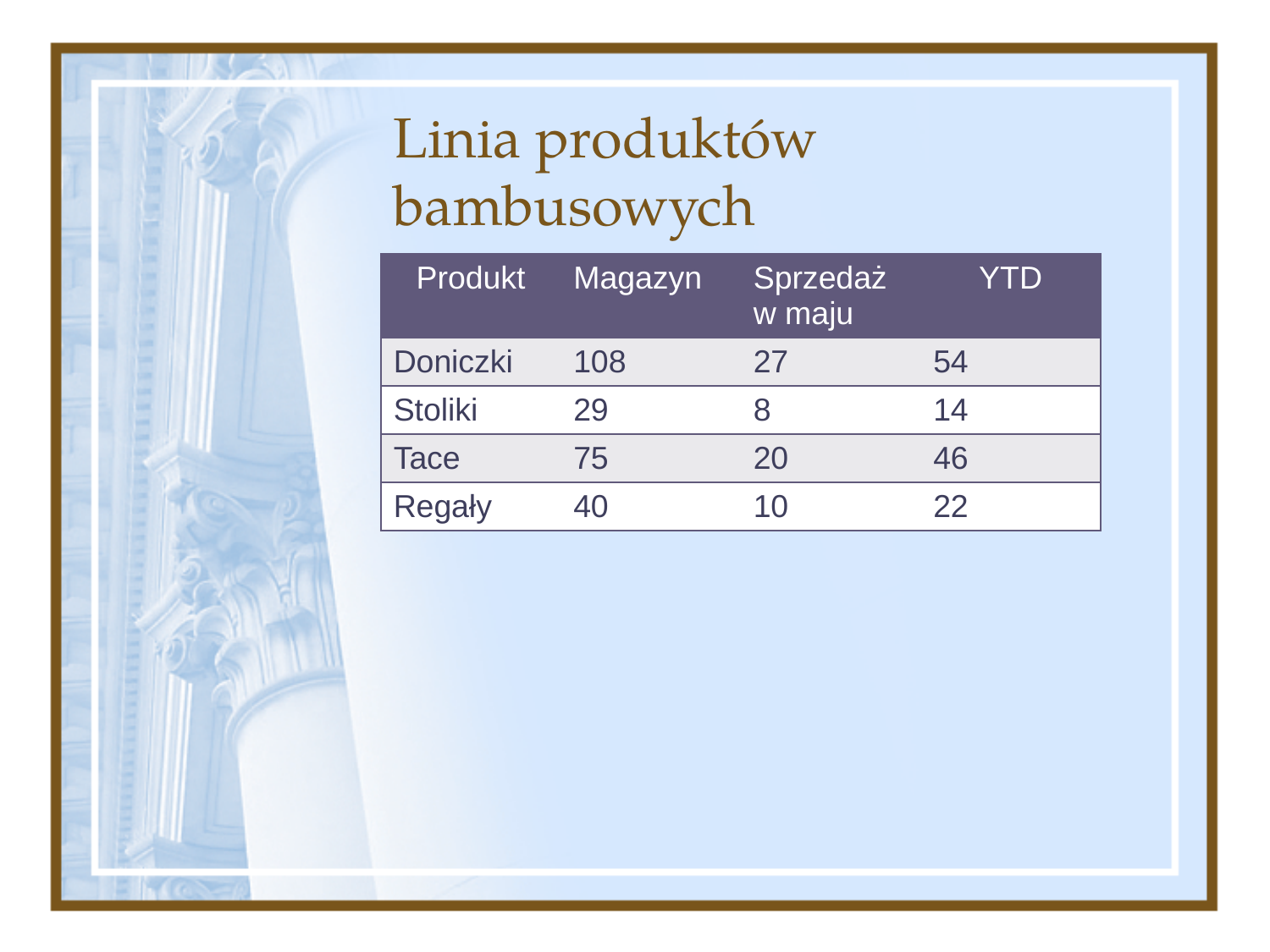

# Linia produktów bambusowych
| Produkt | Magazyn | Sprzedaż w maju | YTD |
| --- | --- | --- | --- |
| Doniczki | 108 | 27 | 54 |
| Stoliki | 29 | 8 | 14 |
| Tace | 75 | 20 | 46 |
| Regały | 40 | 10 | 22 |